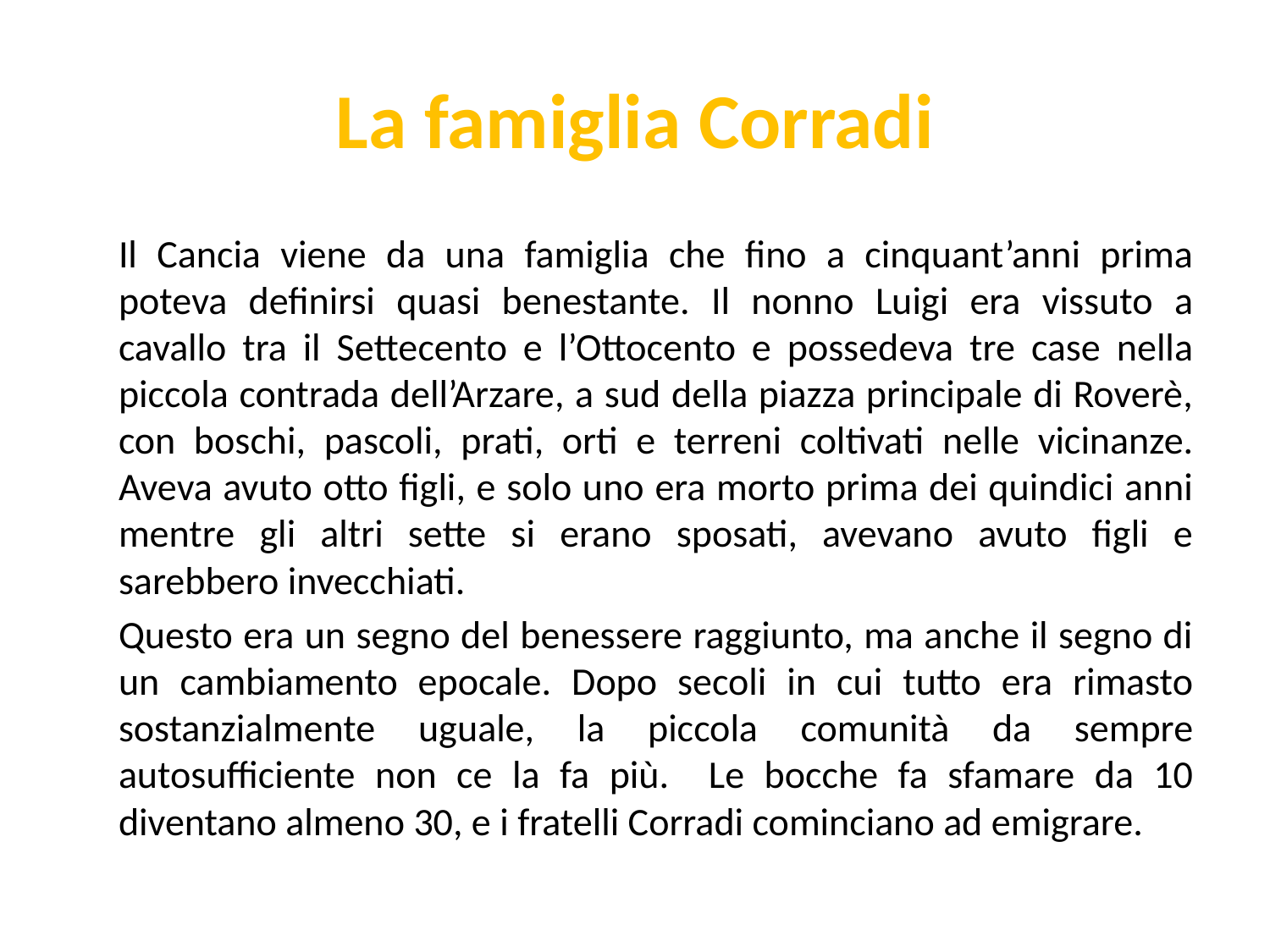

# La famiglia Corradi
	Il Cancia viene da una famiglia che fino a cinquant’anni prima poteva definirsi quasi benestante. Il nonno Luigi era vissuto a cavallo tra il Settecento e l’Ottocento e possedeva tre case nella piccola contrada dell’Arzare, a sud della piazza principale di Roverè, con boschi, pascoli, prati, orti e terreni coltivati nelle vicinanze. Aveva avuto otto figli, e solo uno era morto prima dei quindici anni mentre gli altri sette si erano sposati, avevano avuto figli e sarebbero invecchiati.
	Questo era un segno del benessere raggiunto, ma anche il segno di un cambiamento epocale. Dopo secoli in cui tutto era rimasto sostanzialmente uguale, la piccola comunità da sempre autosufficiente non ce la fa più.  Le bocche fa sfamare da 10 diventano almeno 30, e i fratelli Corradi cominciano ad emigrare.